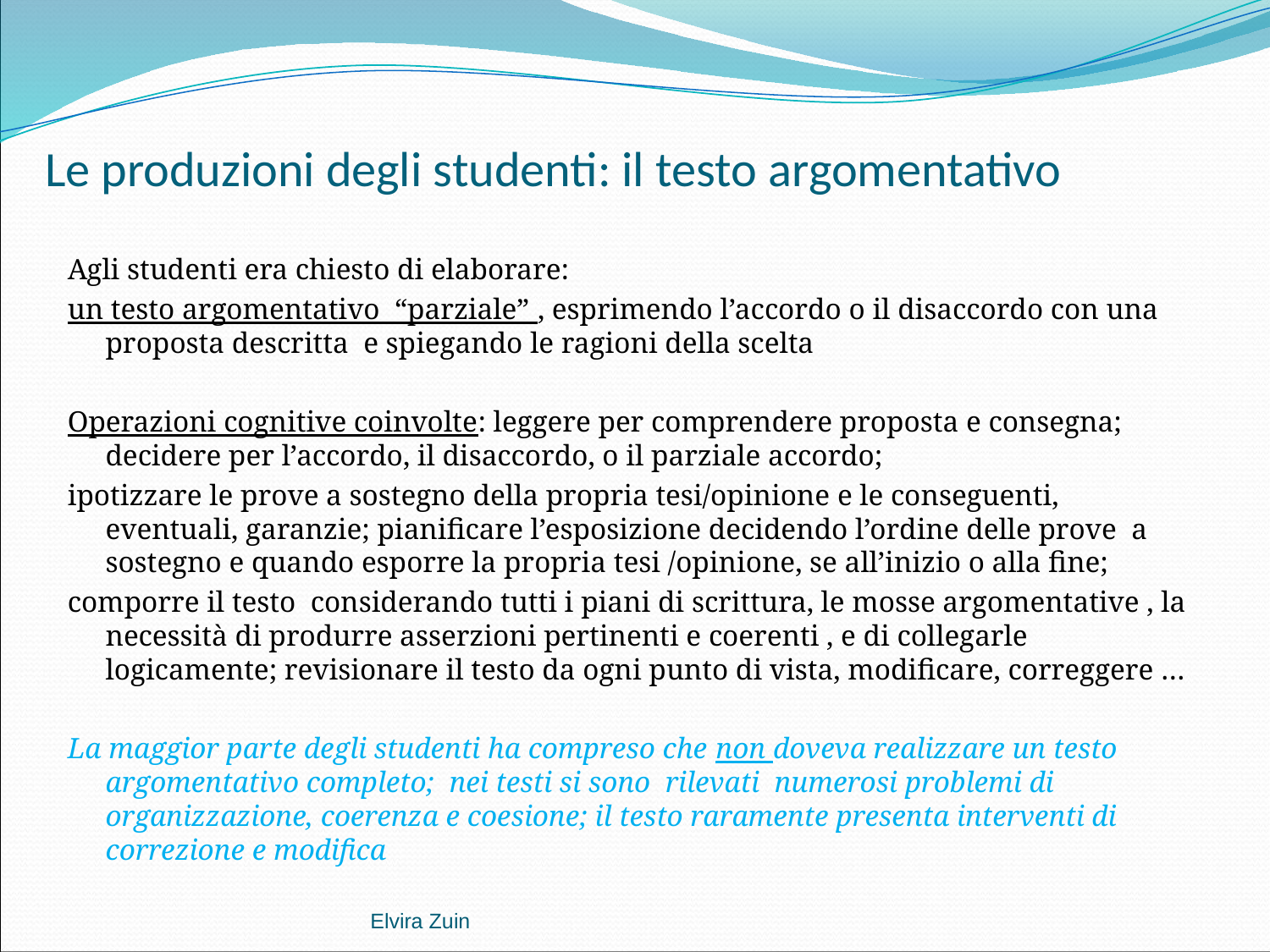

# Le produzioni degli studenti: il testo argomentativo

Agli studenti era chiesto di elaborare:
un testo argomentativo  “parziale” , esprimendo l’accordo o il disaccordo con una proposta descritta  e spiegando le ragioni della scelta

Operazioni cognitive coinvolte: leggere per comprendere proposta e consegna; decidere per l’accordo, il disaccordo, o il parziale accordo;
ipotizzare le prove a sostegno della propria tesi/opinione e le conseguenti, eventuali, garanzie; pianificare l’esposizione decidendo l’ordine delle prove  a sostegno e quando esporre la propria tesi /opinione, se all’inizio o alla fine;
comporre il testo  considerando tutti i piani di scrittura, le mosse argomentative , la necessità di produrre asserzioni pertinenti e coerenti , e di collegarle logicamente; revisionare il testo da ogni punto di vista, modificare, correggere …

La maggior parte degli studenti ha compreso che non doveva realizzare un testo argomentativo completo;  nei testi si sono  rilevati  numerosi problemi di organizzazione, coerenza e coesione; il testo raramente presenta interventi di correzione e modifica
Elvira Zuin